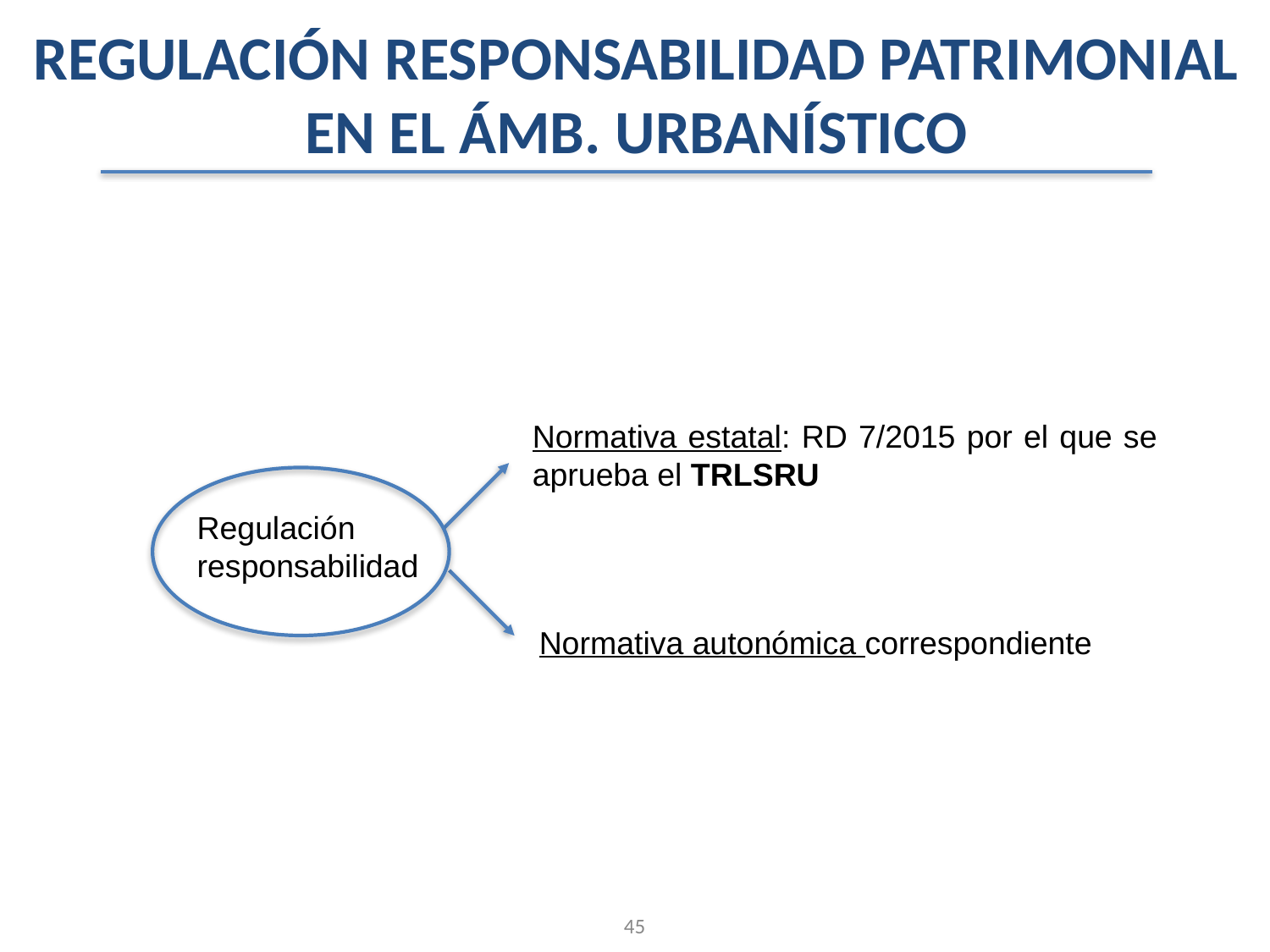

REGULACIÓN RESPONSABILIDAD PATRIMONIAL EN EL ÁMB. URBANÍSTICO

Normativa estatal: RD 7/2015 por el que se aprueba el TRLSRU

Regulación responsabilidad

Normativa autonómica correspondiente
45